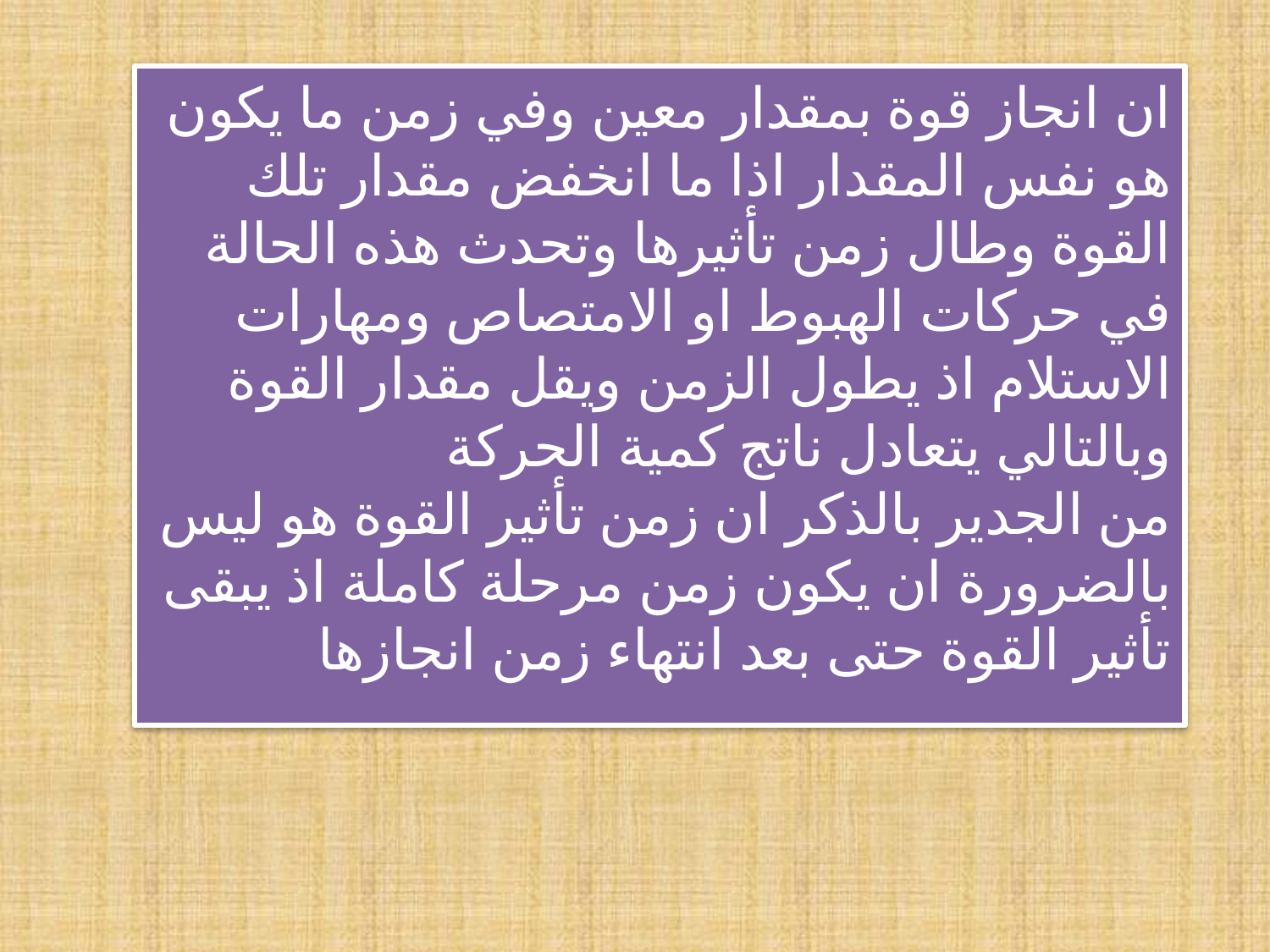

ان انجاز قوة بمقدار معين وفي زمن ما يكون هو نفس المقدار اذا ما انخفض مقدار تلك القوة وطال زمن تأثيرها وتحدث هذه الحالة في حركات الهبوط او الامتصاص ومهارات الاستلام اذ يطول الزمن ويقل مقدار القوة وبالتالي يتعادل ناتج كمية الحركة
من الجدير بالذكر ان زمن تأثير القوة هو ليس بالضرورة ان يكون زمن مرحلة كاملة اذ يبقى تأثير القوة حتى بعد انتهاء زمن انجازها